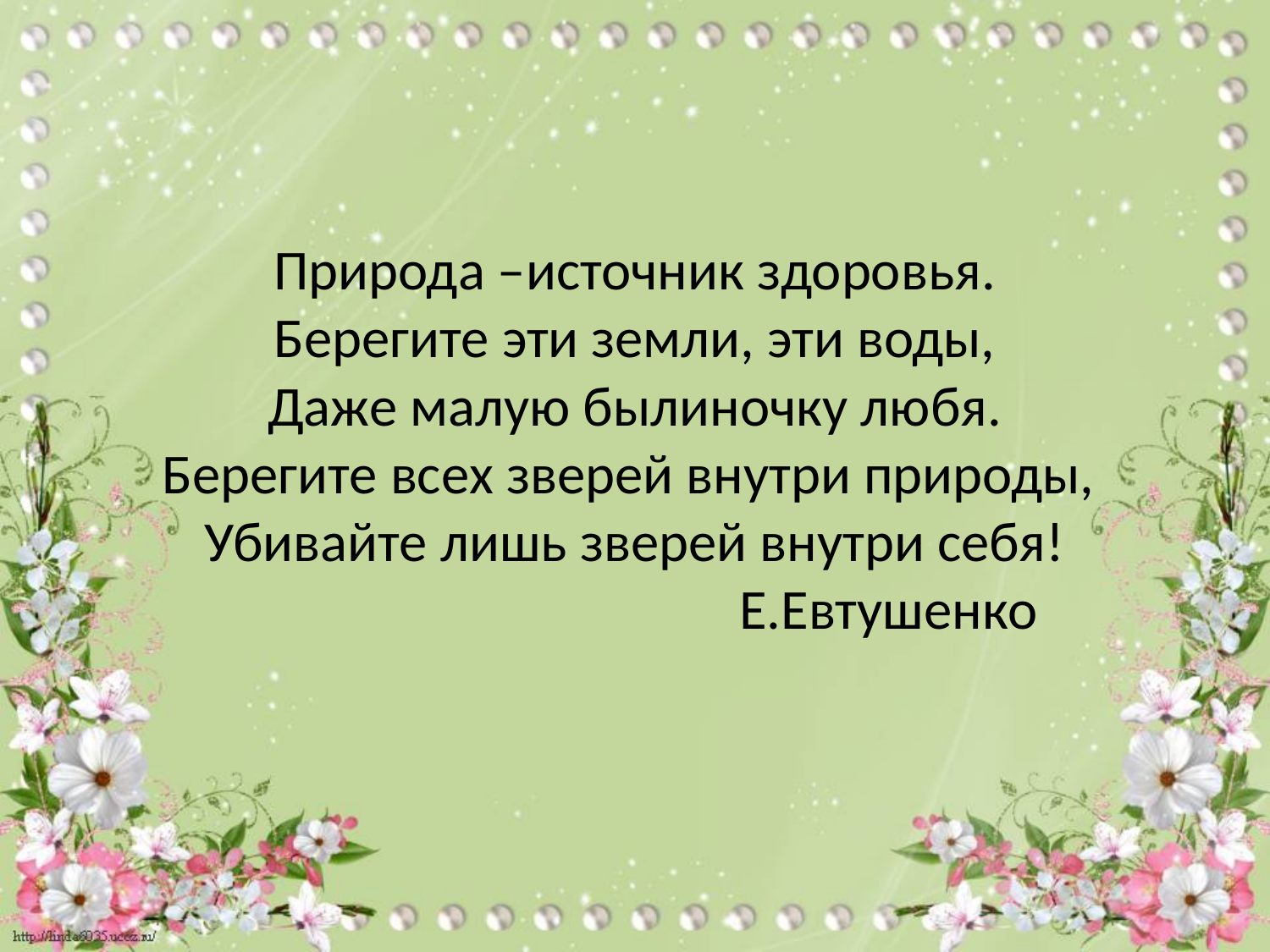

# Природа –источник здоровья. Берегите эти земли, эти воды, Даже малую былиночку любя. Берегите всех зверей внутри природы, Убивайте лишь зверей внутри себя! Е.Евтушенко